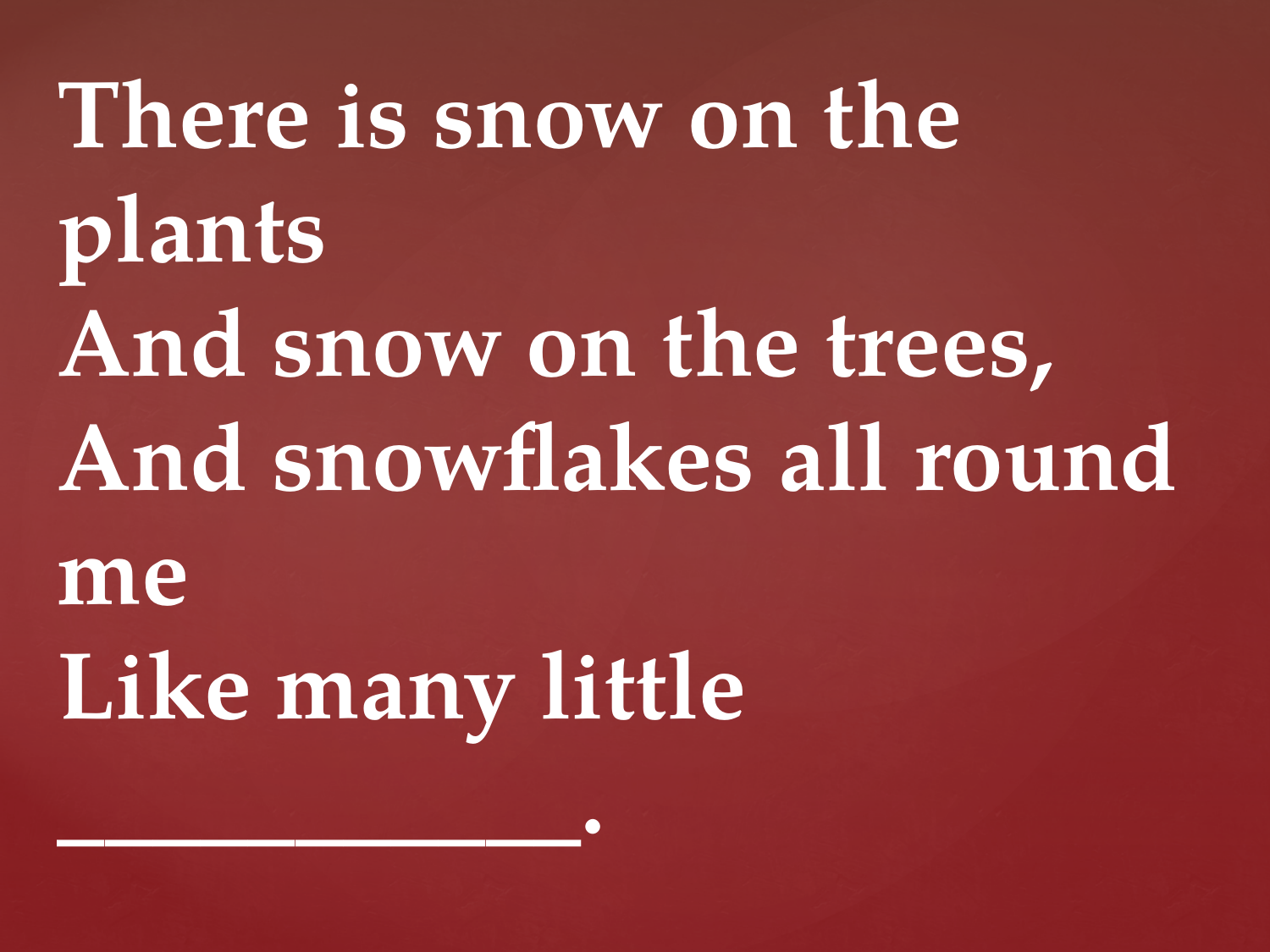

There is snow on the plants
And snow on the trees,
And snowflakes all round me
Like many little ___________.